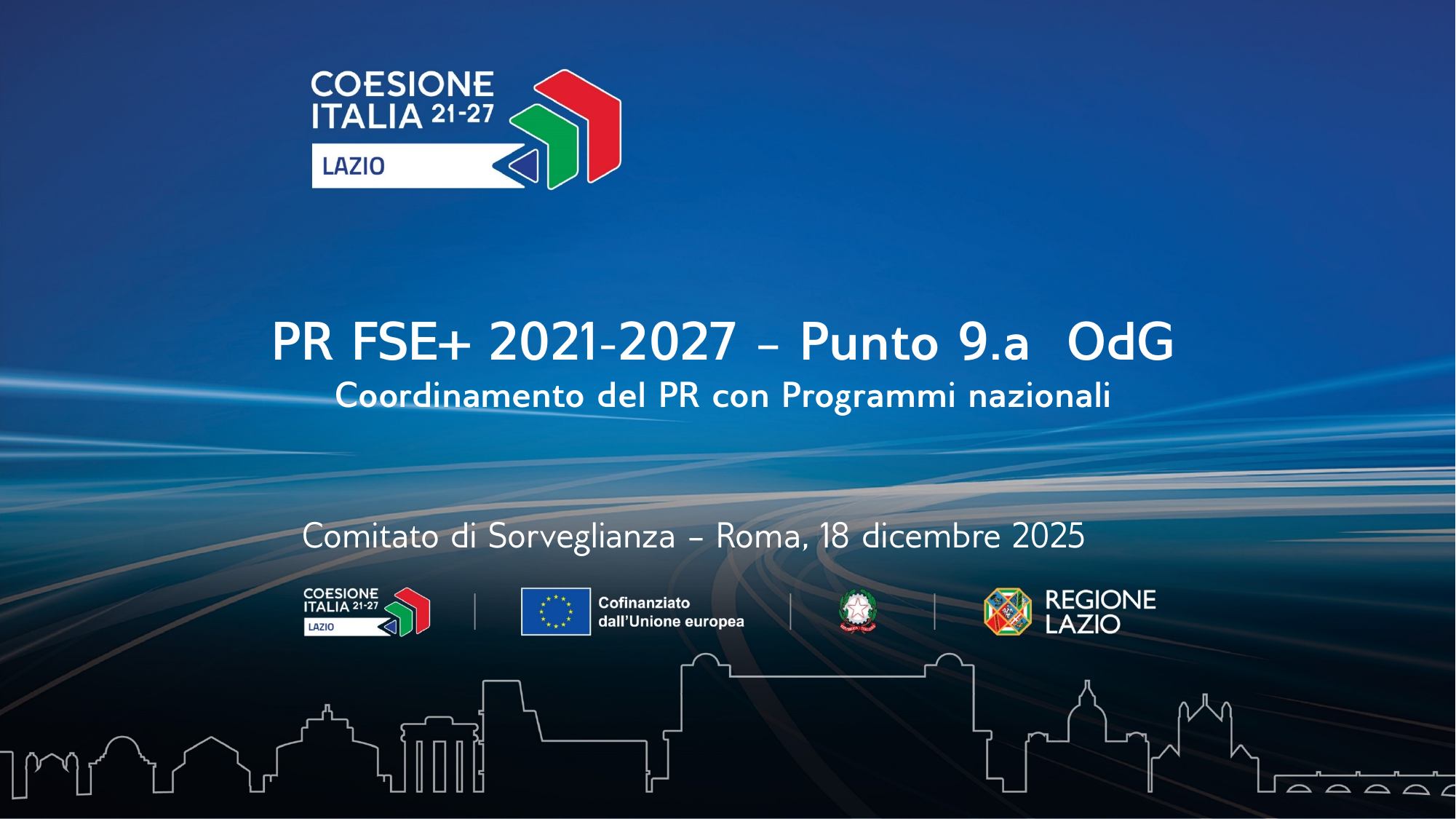

PR FSE+ 2021-2027 – Punto 9.a  OdG
Coordinamento del PR con Programmi nazionali

Comitato di Sorveglianza – Roma, 18 dicembre 2025